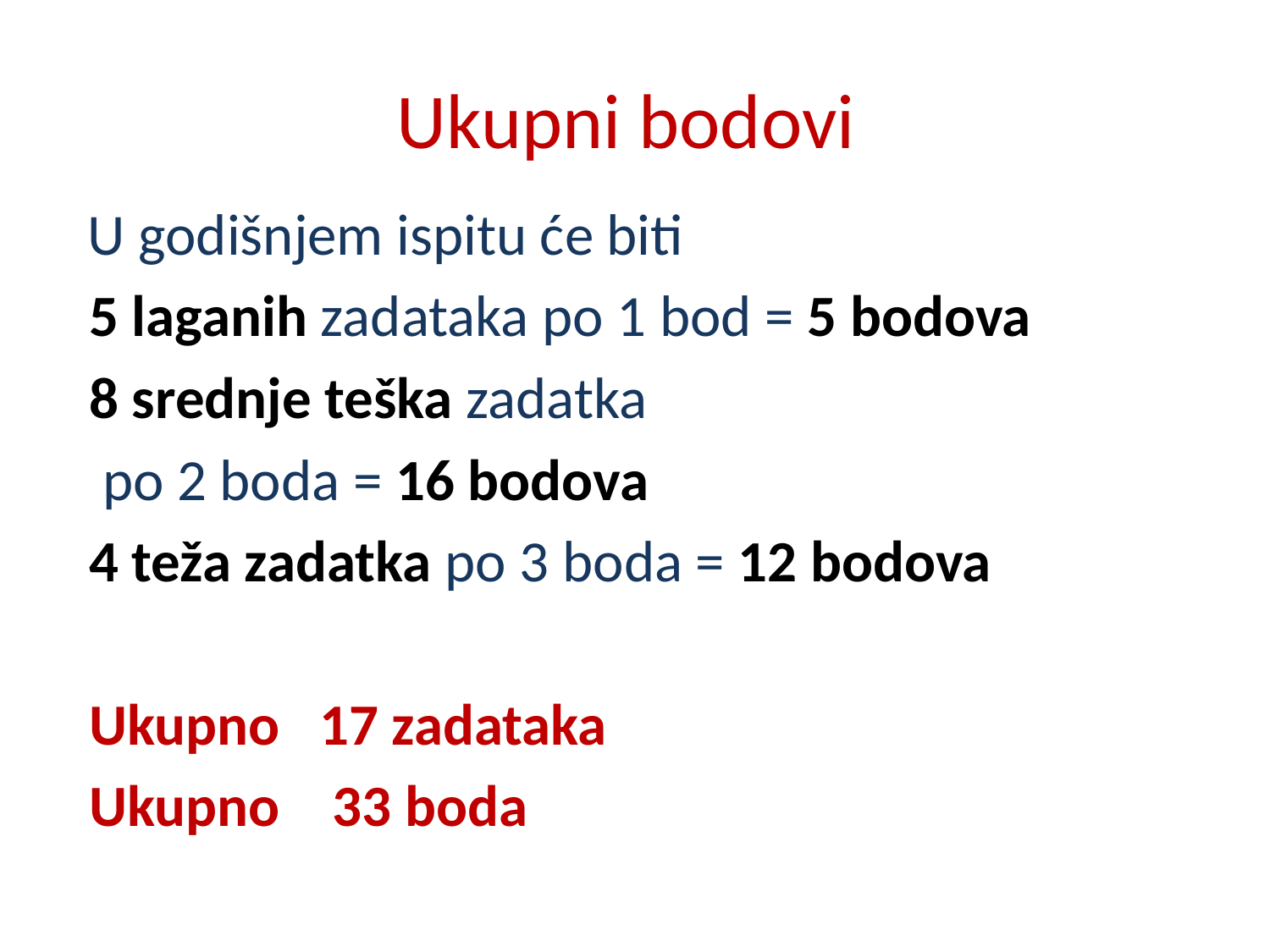

# Ukupni bodovi
 U godišnjem ispitu će biti
 5 laganih zadataka po 1 bod = 5 bodova
 8 srednje teška zadatka
  po 2 boda = 16 bodova
 4 teža zadatka po 3 boda = 12 bodova

 Ukupno   17 zadataka
 Ukupno    33 boda